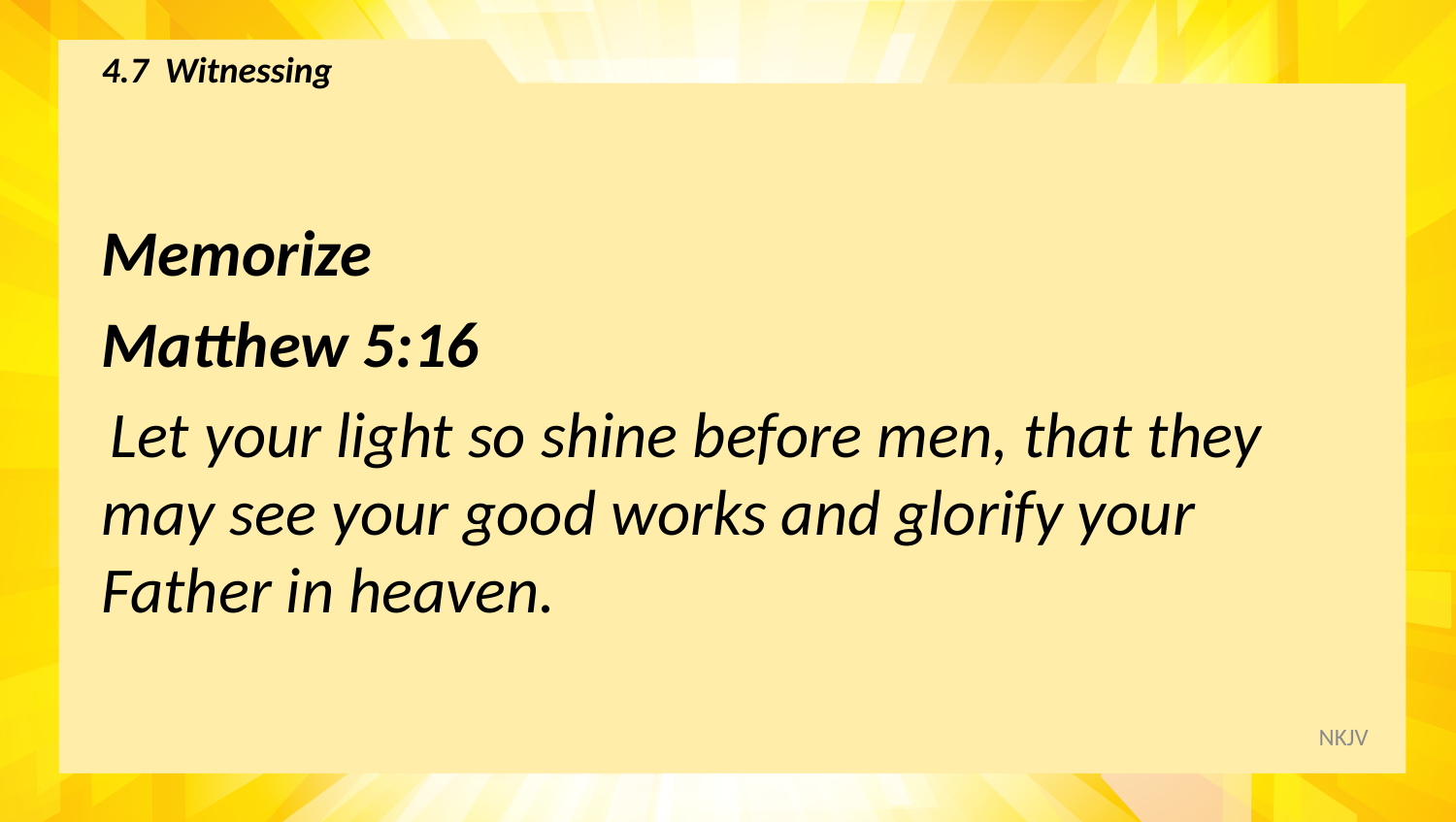

# 4.7  Witnessing
Memorize
Matthew 5:16
 Let your light so shine before men, that they may see your good works and glorify your Father in heaven.
NKJV